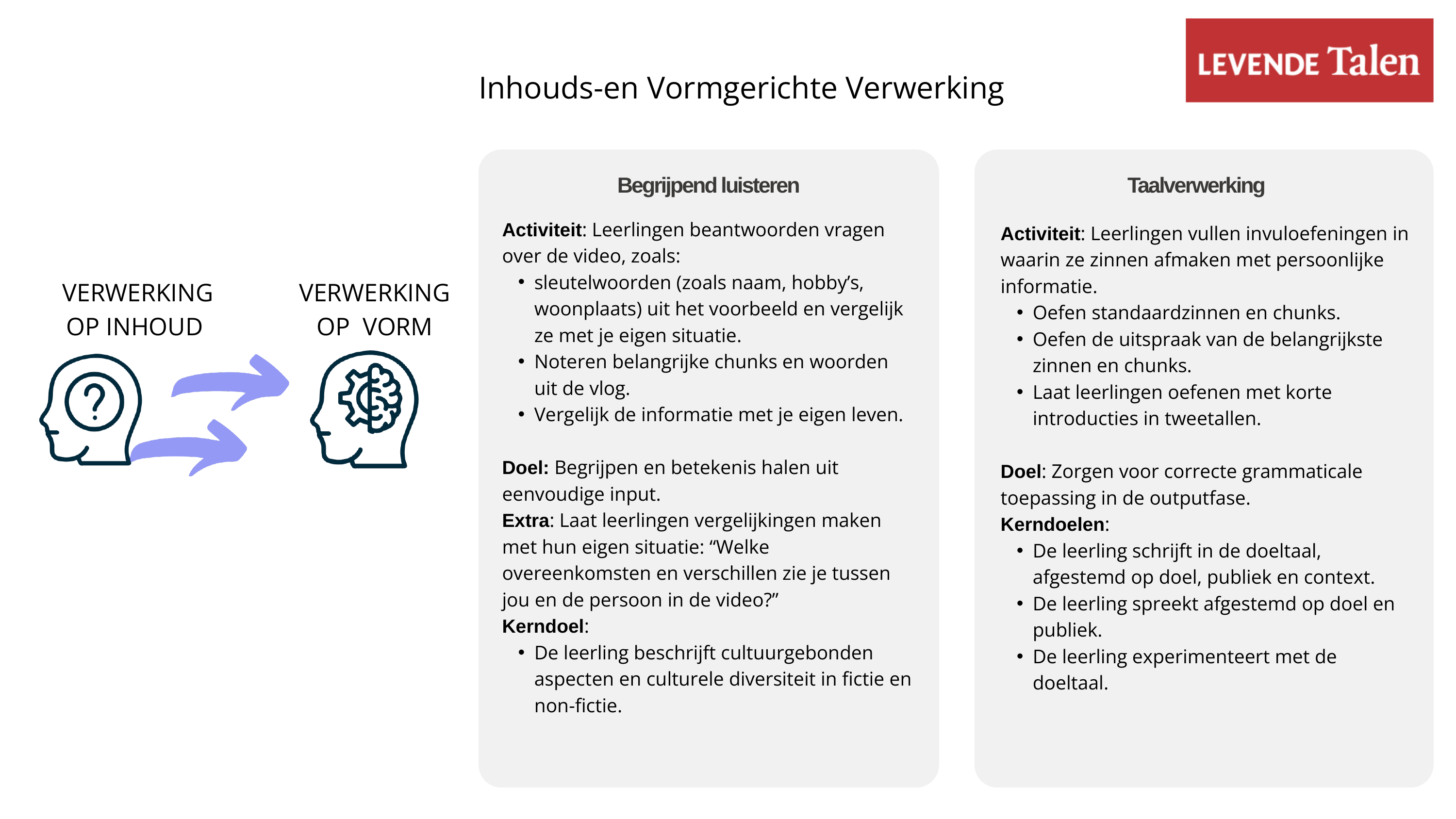

Inhouds-en Vormgerichte Verwerking

Begrijpend luisteren
Taalverwerking
Activiteit: Leerlingen beantwoorden vragen over de video, zoals:
sleutelwoorden (zoals naam, hobby’s, woonplaats) uit het voorbeeld en vergelijk ze met je eigen situatie.
Noteren belangrijke chunks en woorden uit de vlog.
Vergelijk de informatie met je eigen leven.

Doel: Begrijpen en betekenis halen uit eenvoudige input.
Extra: Laat leerlingen vergelijkingen maken met hun eigen situatie: “Welke overeenkomsten en verschillen zie je tussen jou en de persoon in de video?”
Kerndoel:
De leerling beschrijft cultuurgebonden aspecten en culturele diversiteit in fictie en non-fictie.

Activiteit: Leerlingen vullen invuloefeningen in waarin ze zinnen afmaken met persoonlijke informatie.
Oefen standaardzinnen en chunks.
Oefen de uitspraak van de belangrijkste zinnen en chunks.
Laat leerlingen oefenen met korte introducties in tweetallen.

Doel: Zorgen voor correcte grammaticale toepassing in de outputfase.
Kerndoelen:
De leerling schrijft in de doeltaal, afgestemd op doel, publiek en context.
De leerling spreekt afgestemd op doel en publiek.
De leerling experimenteert met de doeltaal.

VERWERKING OP INHOUD
VERWERKING OP  VORM